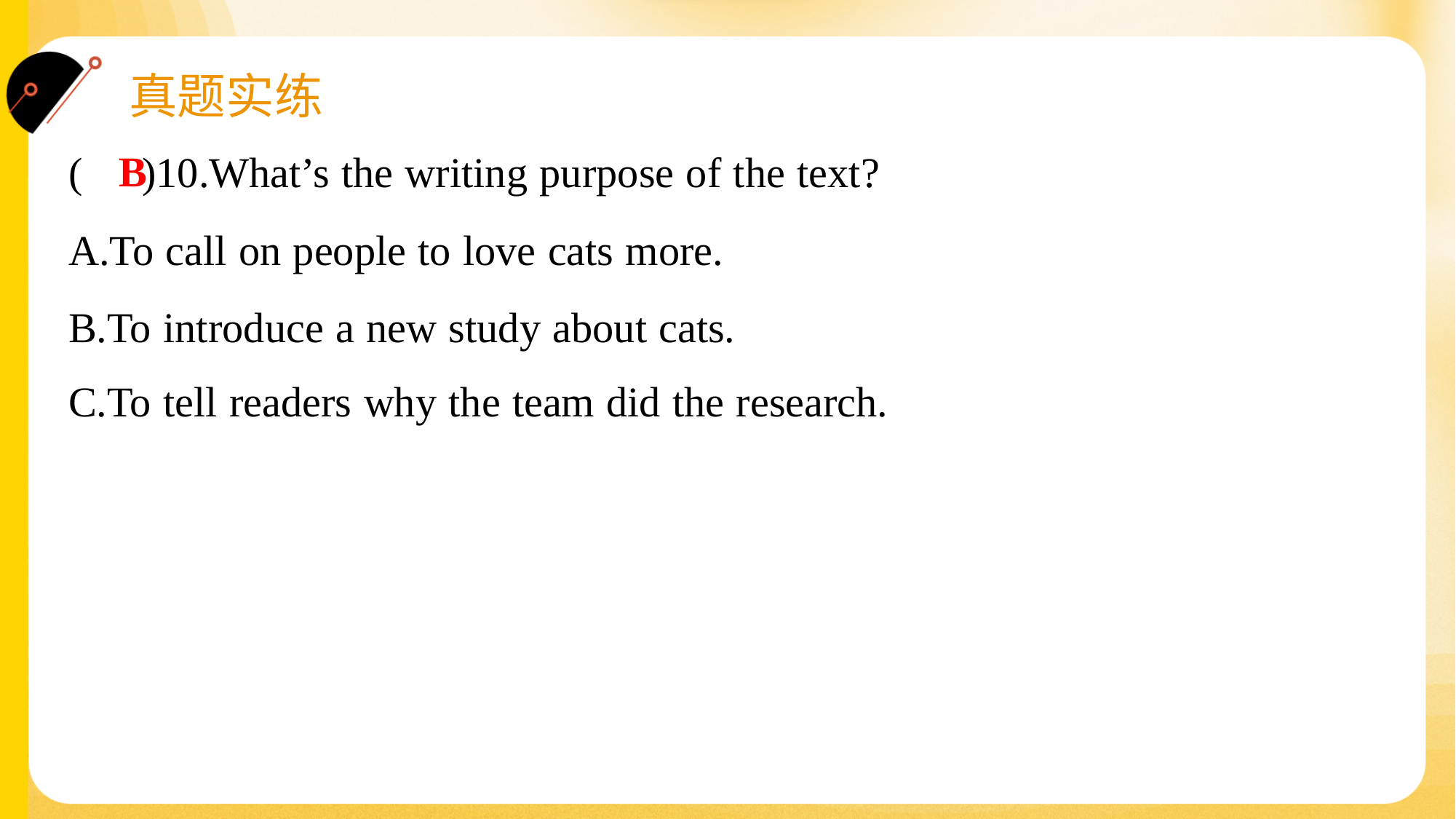

B
(     )10.What’s the writing purpose of the text?
A.To call on people to love cats more.
B.To introduce a new study about cats.
C.To tell readers why the team did the research.